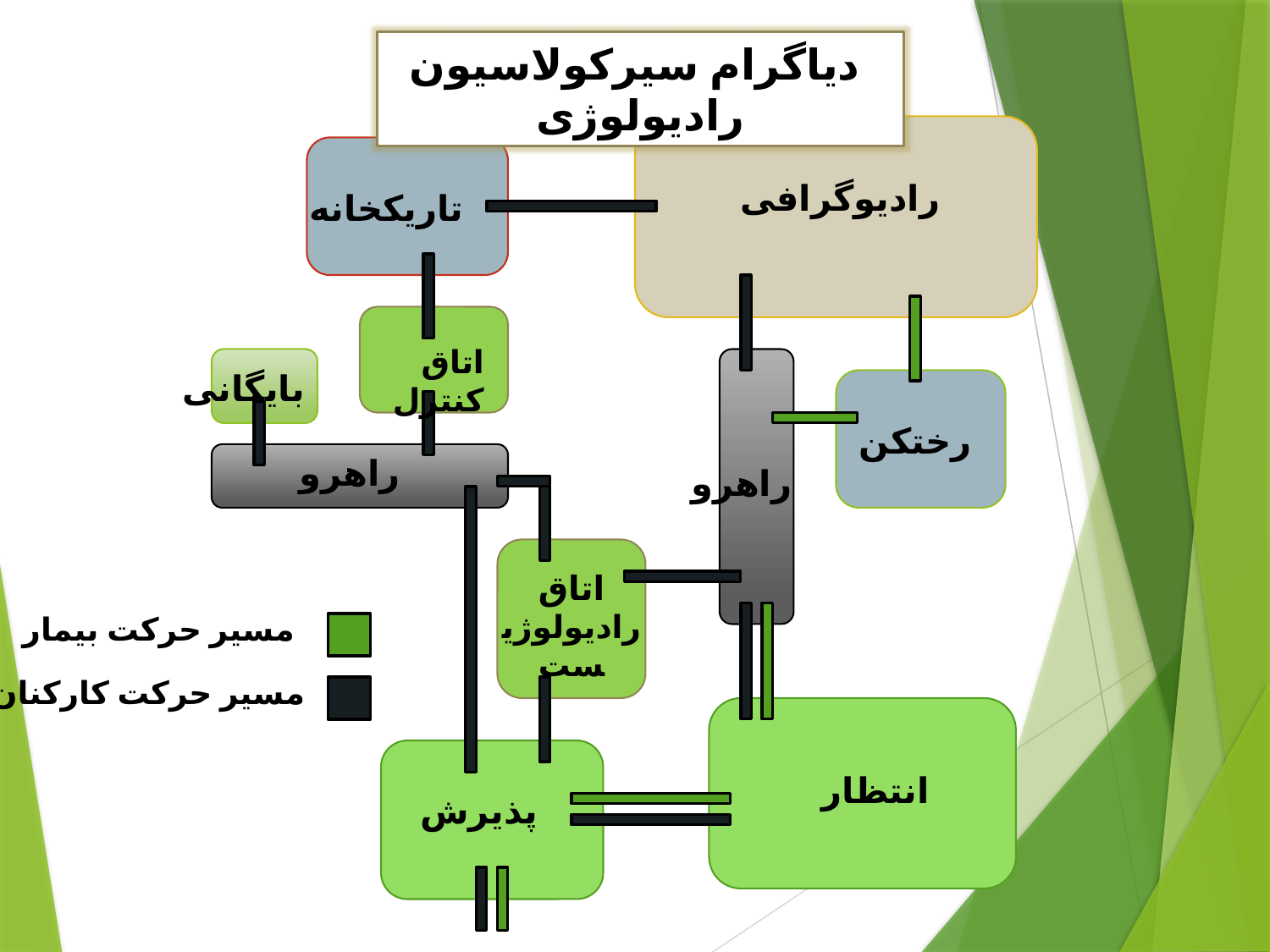

دیاگرام سیرکولاسیون رادیولوژی

رادیوگرافی
تاریکخانه

اتاق کنترل

بایگانی

رختکن

راهرو
راهرو

اتاق رادیولوژیست

مسیر حرکت بیمار

مسیر حرکت کارکنان

انتظار
پذیرش